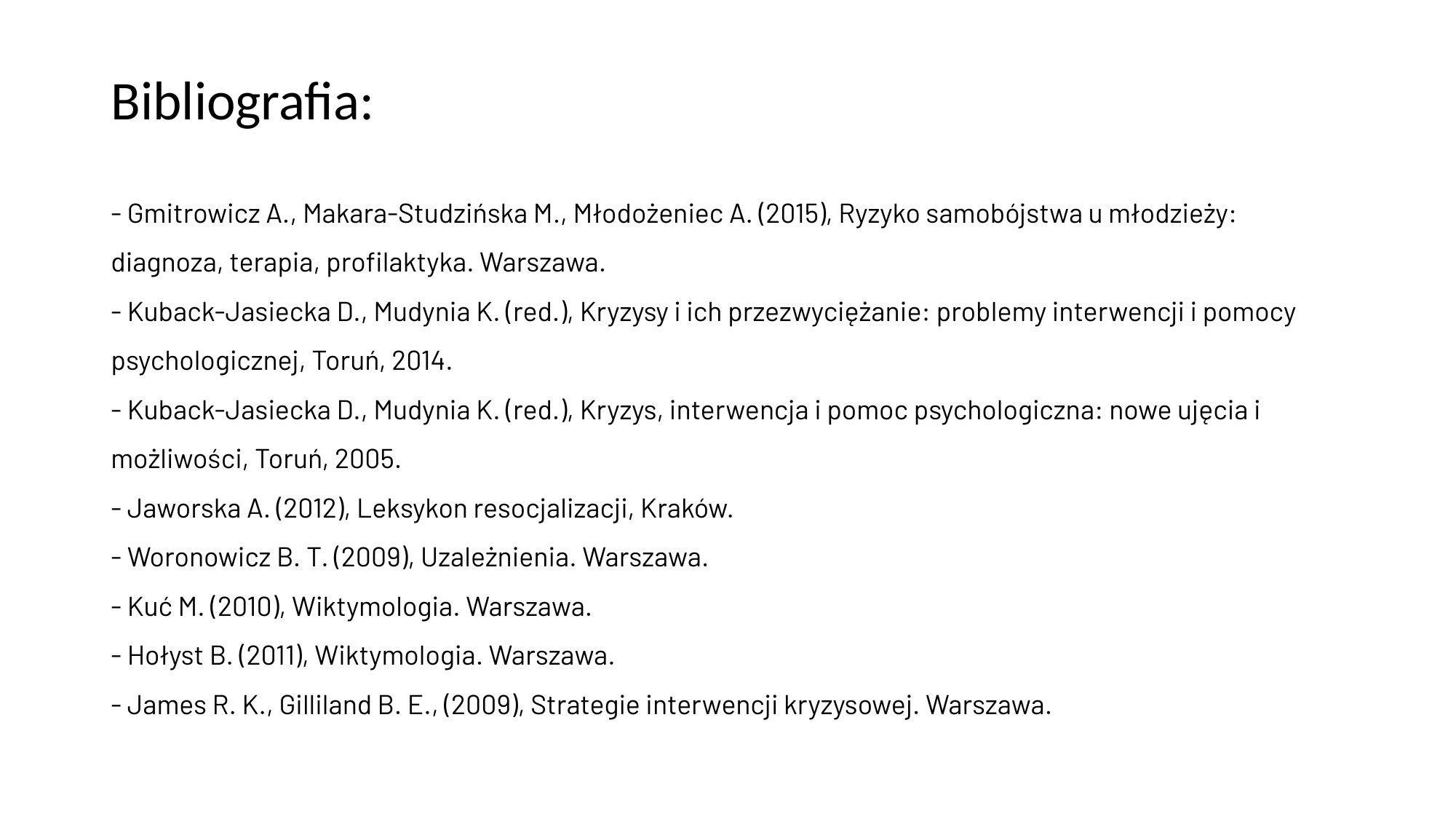

# Bibliografia:
- Gmitrowicz A., Makara-Studzińska M., Młodożeniec A. (2015), Ryzyko samobójstwa u młodzieży: diagnoza, terapia, profilaktyka. Warszawa.
- Kuback-Jasiecka D., Mudynia K. (red.), Kryzysy i ich przezwyciężanie: problemy interwencji i pomocy psychologicznej, Toruń, 2014.
- Kuback-Jasiecka D., Mudynia K. (red.), Kryzys, interwencja i pomoc psychologiczna: nowe ujęcia i możliwości, Toruń, 2005.
- Jaworska A. (2012), Leksykon resocjalizacji, Kraków.
- Woronowicz B. T. (2009), Uzależnienia. Warszawa.
- Kuć M. (2010), Wiktymologia. Warszawa.
- Hołyst B. (2011), Wiktymologia. Warszawa.
- James R. K., Gilliland B. E., (2009), Strategie interwencji kryzysowej. Warszawa.